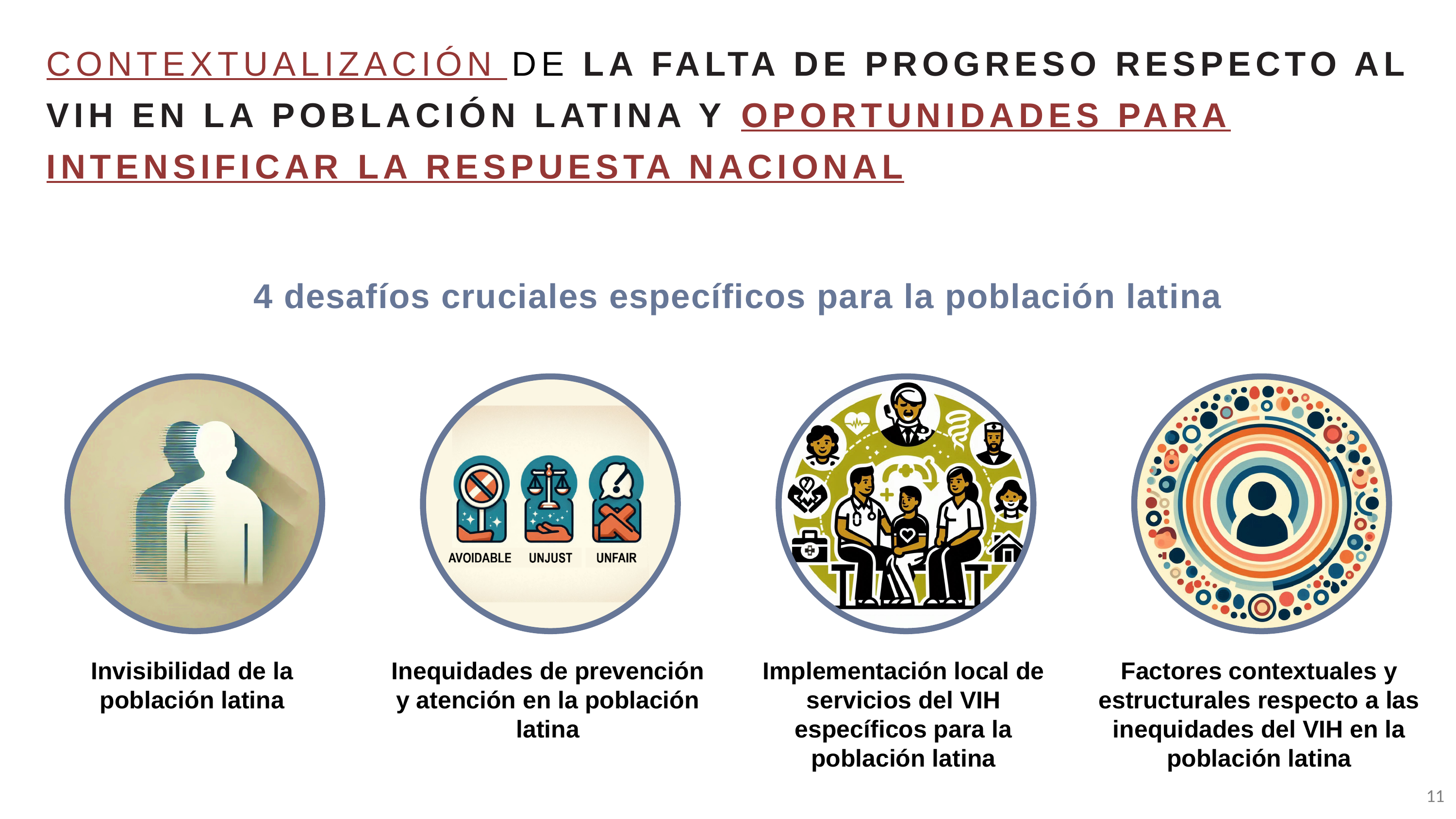

CONTEXTUALIZACIÓN DE LA FALTA DE PROGRESO RESPECTO AL VIH EN LA POBLACIÓN LATINA Y OPORTUNIDADES PARA INTENSIFICAR LA RESPUESTA NACIONAL
4 desafíos cruciales específicos para la población latina

Invisibilidad de la población latina
Inequidades de prevención y atención en la población latina
Implementación local de servicios del VIH específicos para la población latina
Factores contextuales y estructurales respecto a las inequidades del VIH en la población latina
11